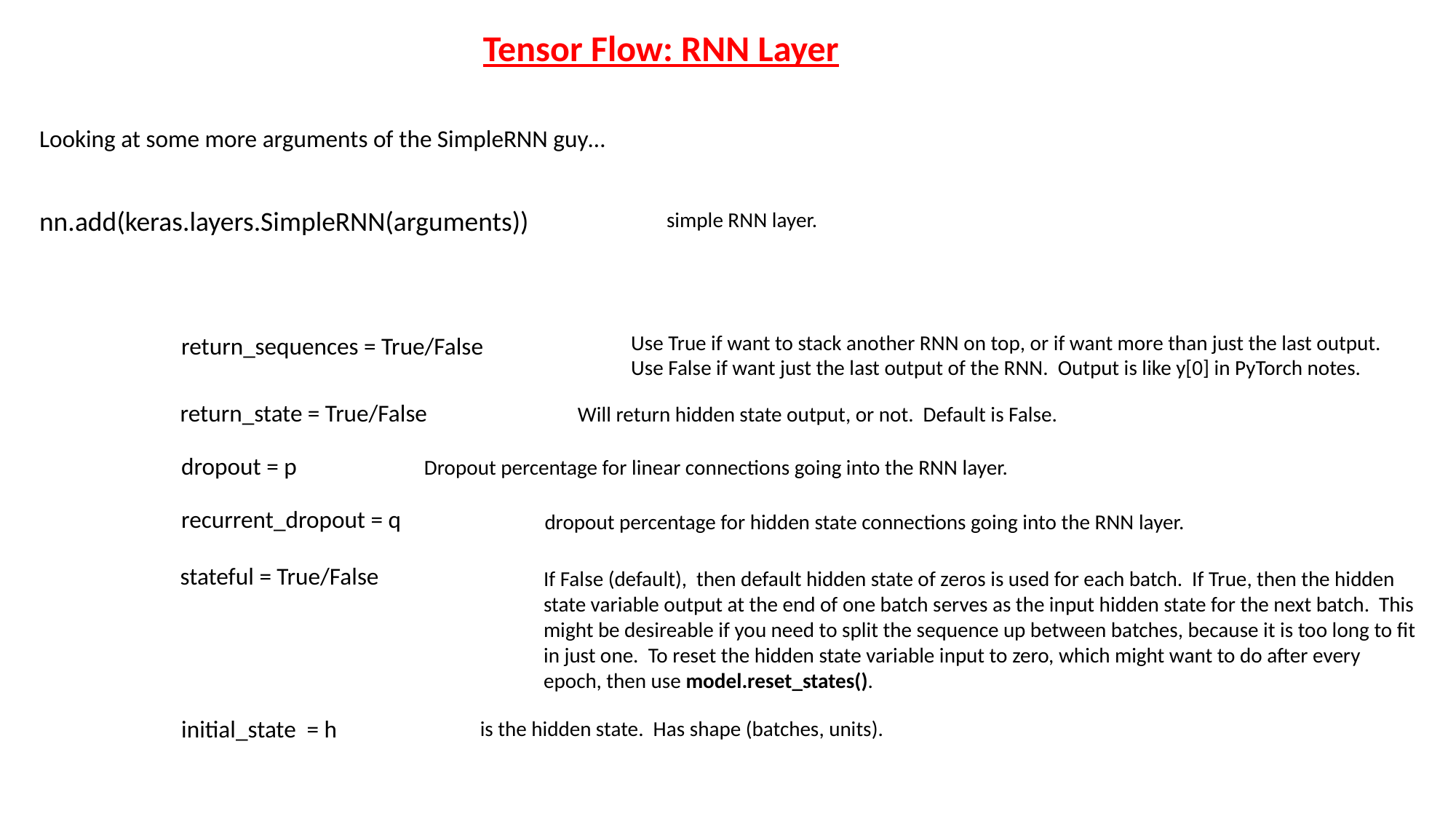

Tensor Flow: RNN Layer
Looking at some more arguments of the SimpleRNN guy…
nn.add(keras.layers.SimpleRNN(arguments))
simple RNN layer.
Use True if want to stack another RNN on top, or if want more than just the last output.  Use False if want just the last output of the RNN.  Output is like y[0] in PyTorch notes.
return_sequences = True/False
return_state = True/False
Will return hidden state output, or not.  Default is False.
dropout = p
Dropout percentage for linear connections going into the RNN layer.
recurrent_dropout = q
dropout percentage for hidden state connections going into the RNN layer.
stateful = True/False
If False (default),  then default hidden state of zeros is used for each batch.  If True, then the hidden state variable output at the end of one batch serves as the input hidden state for the next batch.  This might be desireable if you need to split the sequence up between batches, because it is too long to fit in just one.  To reset the hidden state variable input to zero, which might want to do after every epoch, then use model.reset_states().
initial_state  = h
is the hidden state.  Has shape (batches, units).